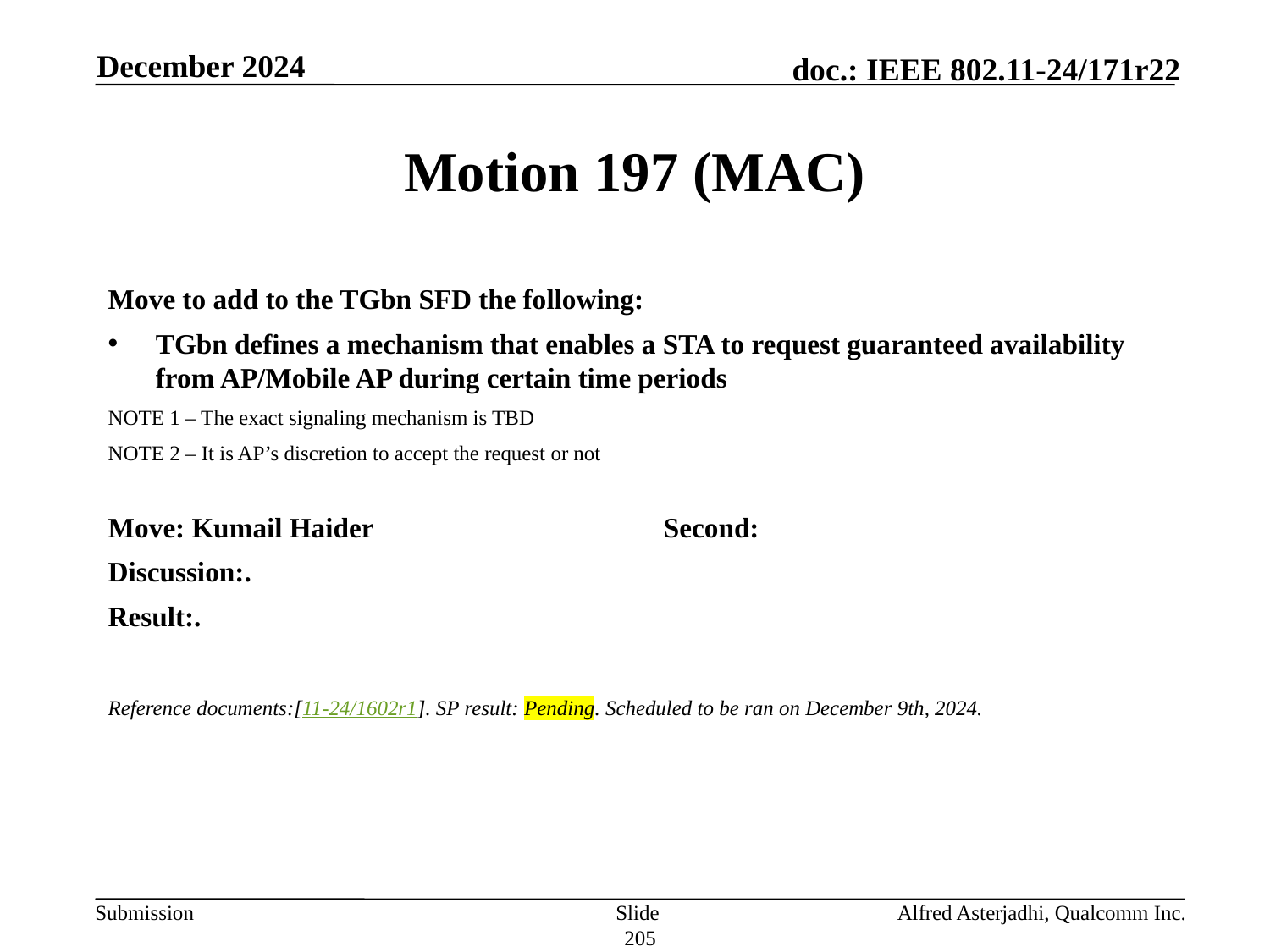

December 2024
# Motion 197 (MAC)
Move to add to the TGbn SFD the following:
TGbn defines a mechanism that enables a STA to request guaranteed availability from AP/Mobile AP during certain time periods
NOTE 1 – The exact signaling mechanism is TBD
NOTE 2 – It is AP’s discretion to accept the request or not

Move: Kumail Haider			Second:
Discussion:.
Result:.

Reference documents:[11-24/1602r1]. SP result: Pending. Scheduled to be ran on December 9th, 2024.
Slide 205
Alfred Asterjadhi, Qualcomm Inc.